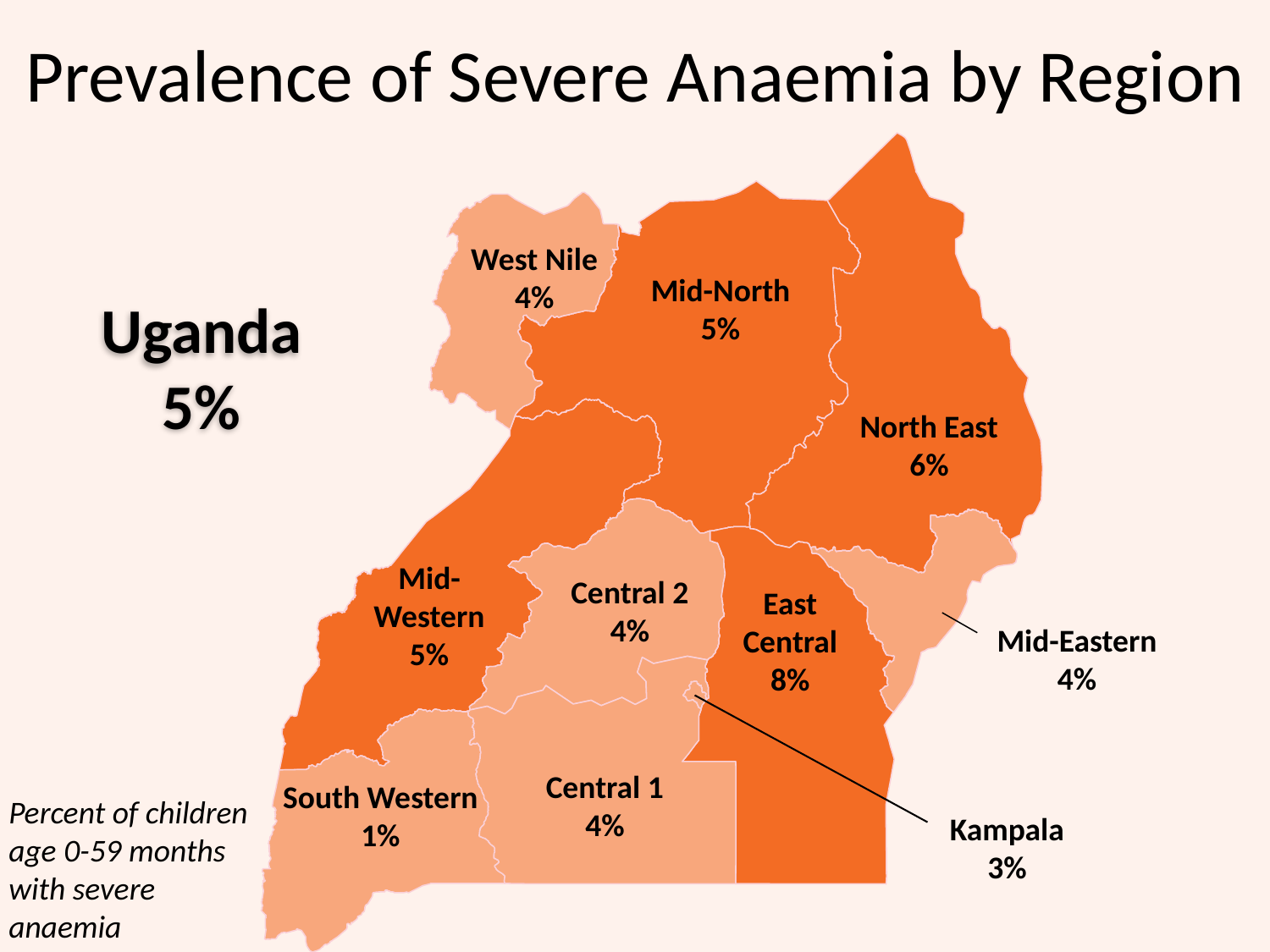

# Prevalence of Severe Anaemia by Region

West Nile
4%

Uganda
5%
Mid-North
5%

North East
6%

Mid-Western
5%

Central 2
4%

East Central
8%

Mid-Eastern
4%

Central 1
4%

South Western
1%

Percent of children age 0-59 months with severe anaemia
Kampala
3%